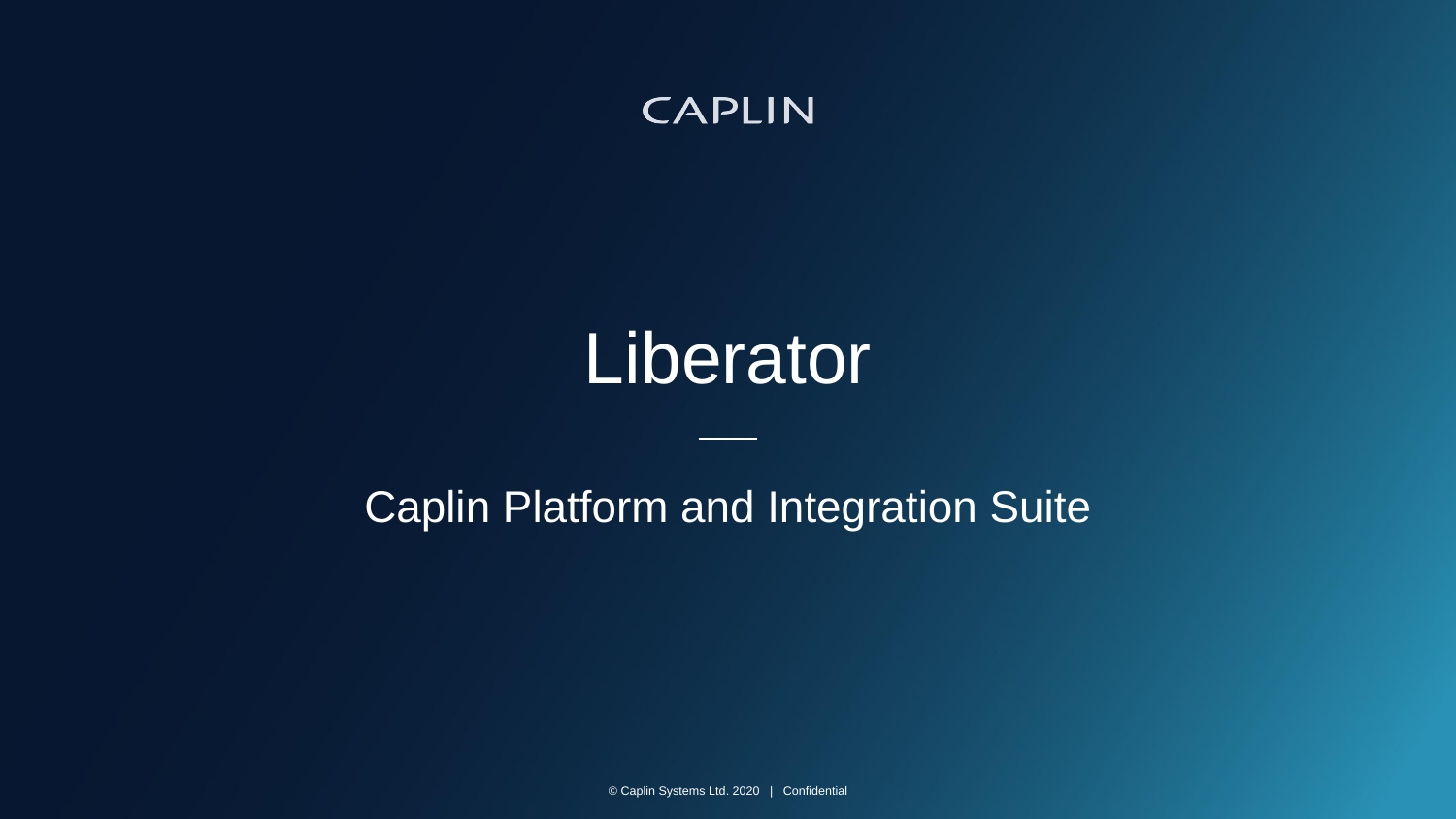

# Liberator
Caplin Platform and Integration Suite